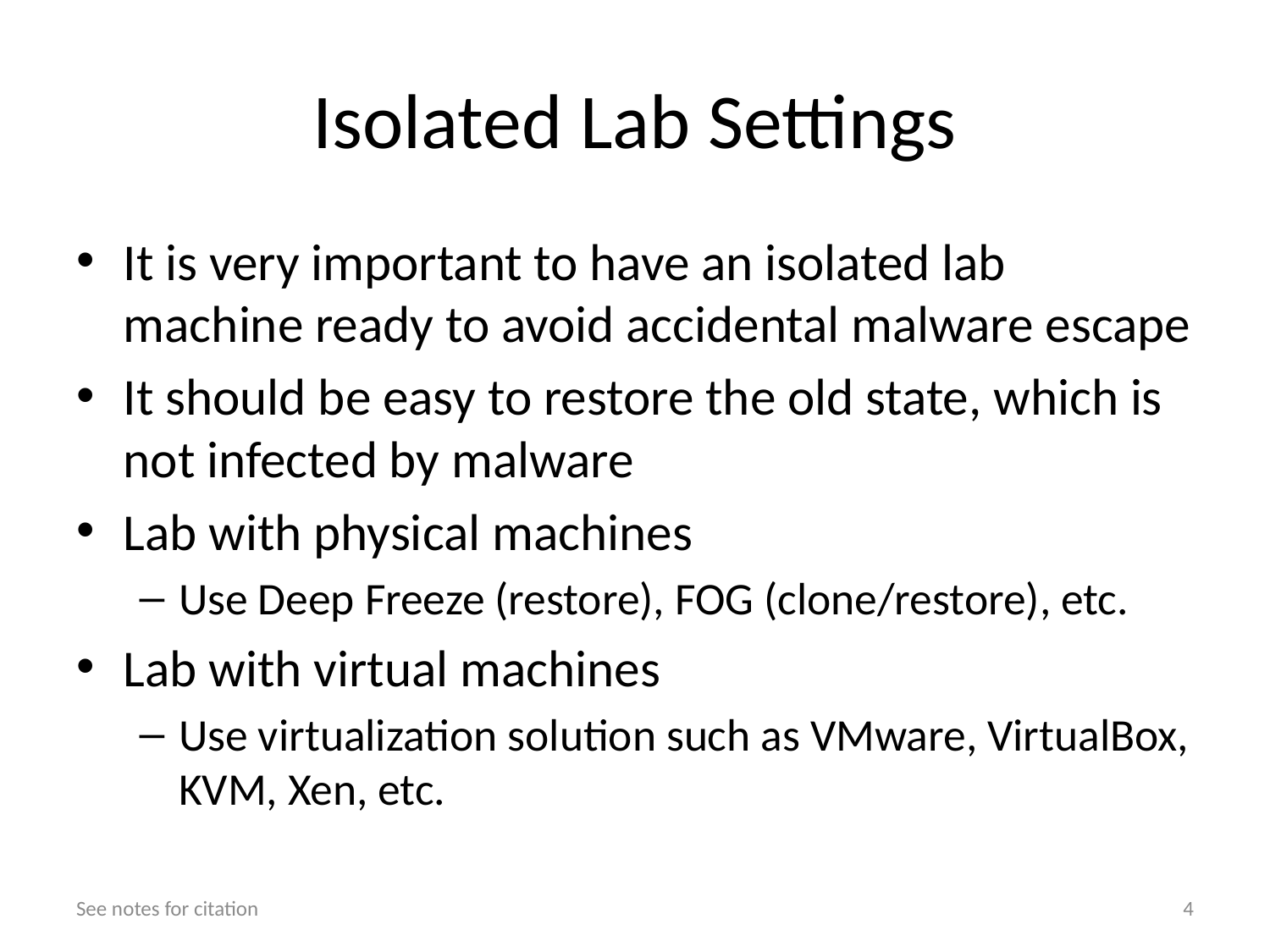

# Isolated Lab Settings
It is very important to have an isolated lab machine ready to avoid accidental malware escape
It should be easy to restore the old state, which is not infected by malware
Lab with physical machines
Use Deep Freeze (restore), FOG (clone/restore), etc.
Lab with virtual machines
Use virtualization solution such as VMware, VirtualBox, KVM, Xen, etc.
See notes for citation
4